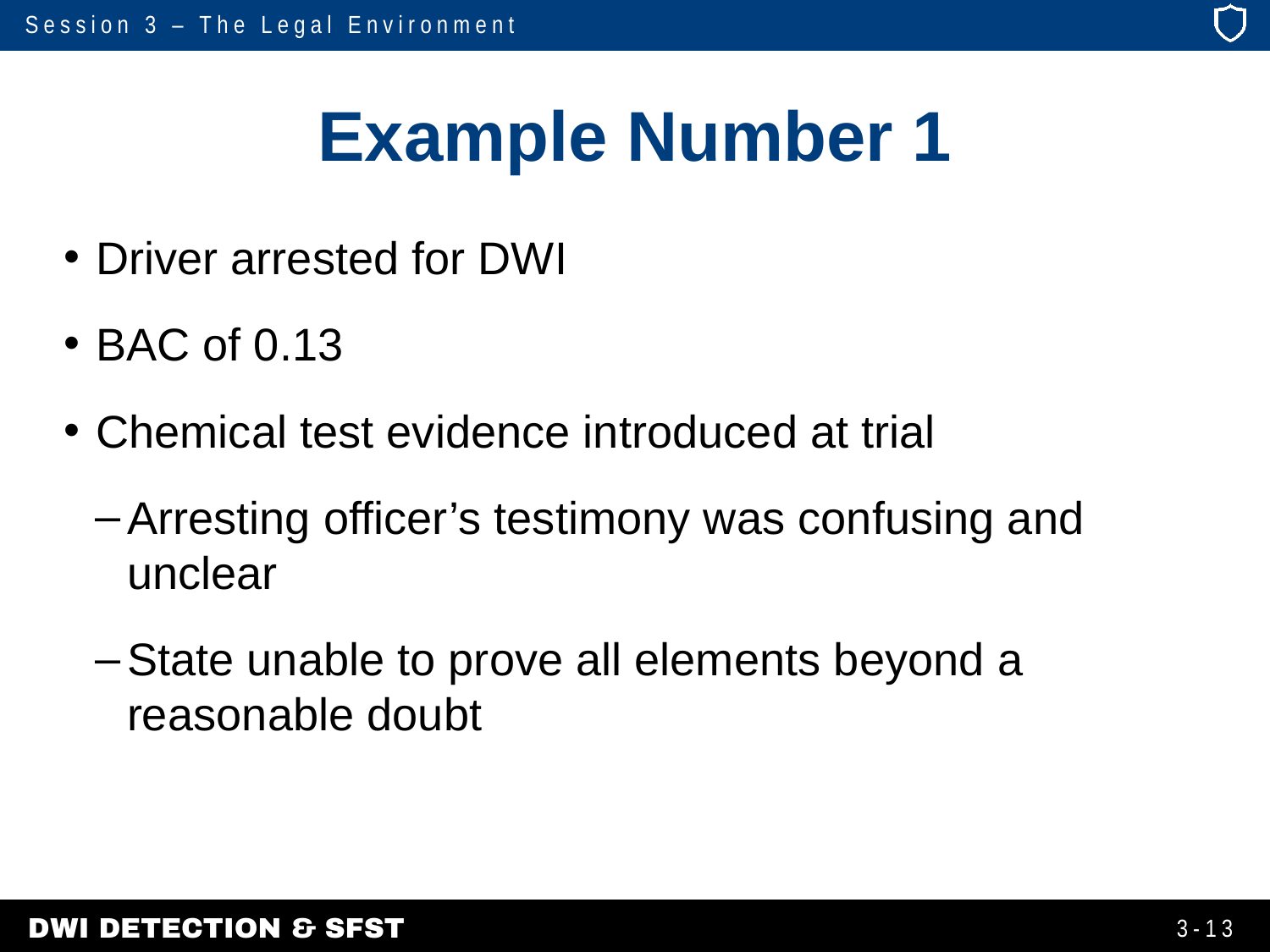

# Example Number 1
Driver arrested for DWI
BAC of 0.13
Chemical test evidence introduced at trial
Arresting officer’s testimony was confusing and unclear
State unable to prove all elements beyond a reasonable doubt

3-13